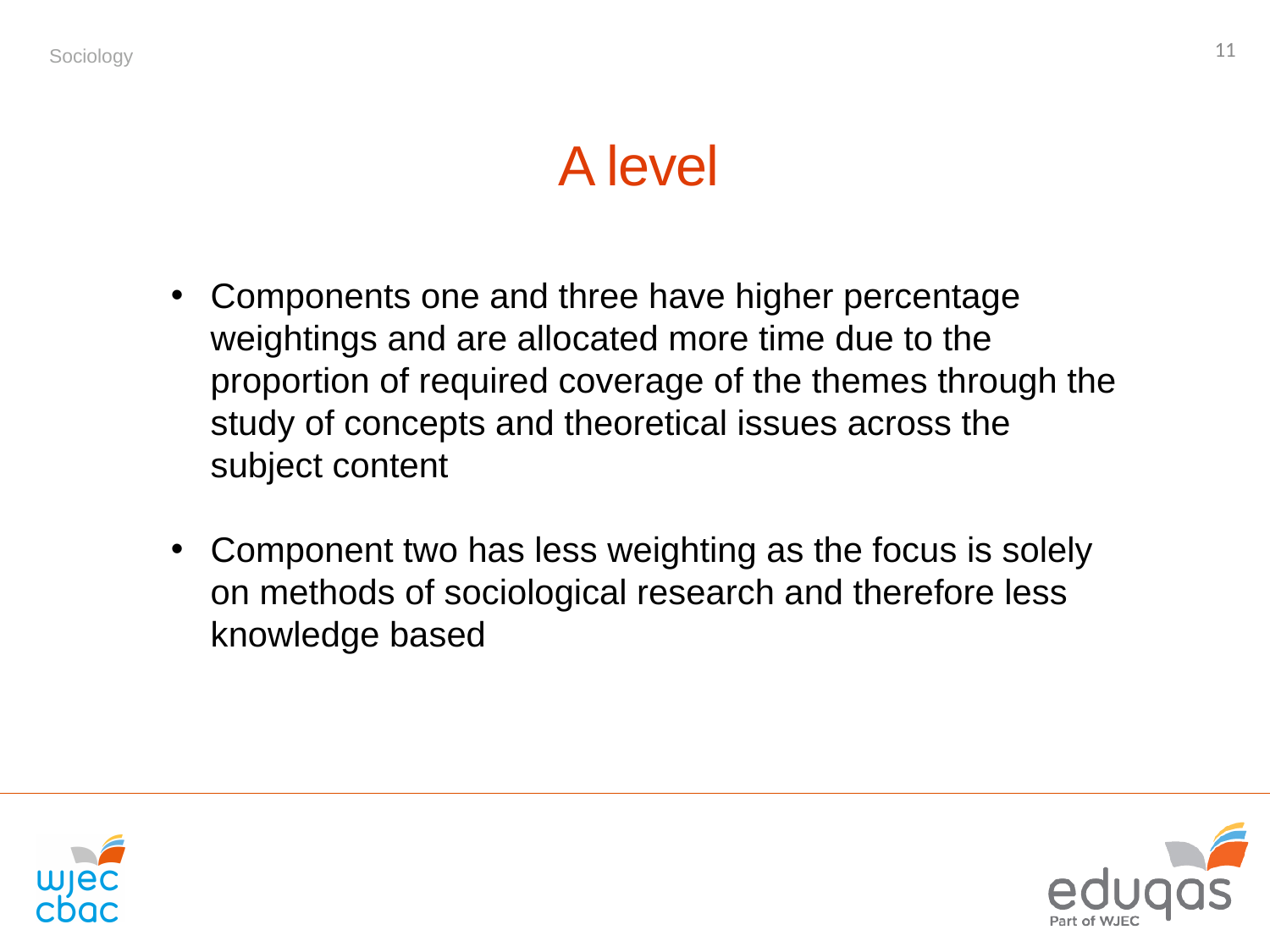

11
Sociology
A level
Components one and three have higher percentage weightings and are allocated more time due to the proportion of required coverage of the themes through the study of concepts and theoretical issues across the subject content

Component two has less weighting as the focus is solely on methods of sociological research and therefore less knowledge based